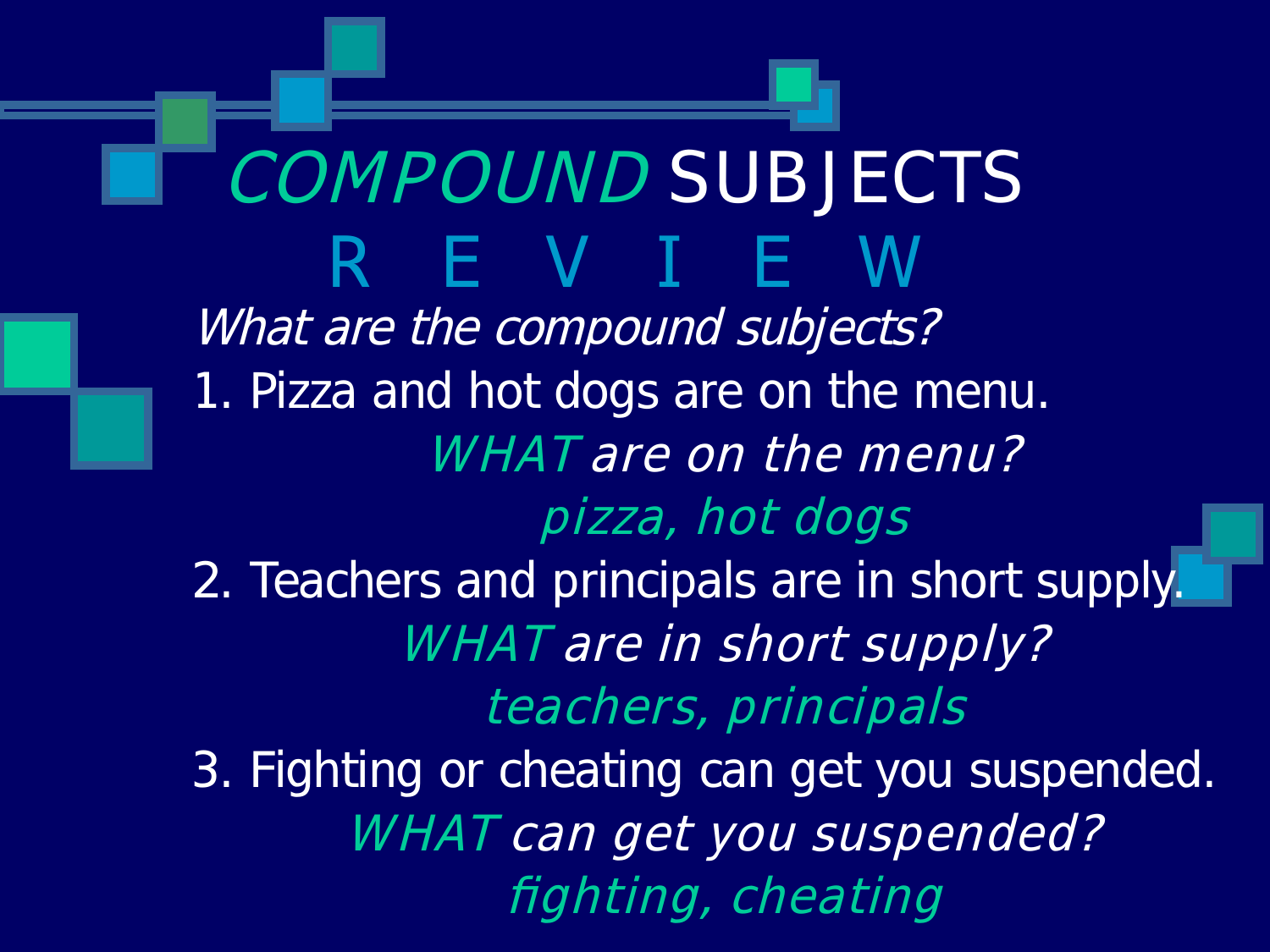

# COMPOUND SUBJECTS R   E   V   I   E   W
What are the compound subjects?
1. Pizza and hot dogs are on the menu.
WHAT are on the menu?
pizza, hot dogs
2. Teachers and principals are in short supply.
WHAT are in short supply?
teachers, principals
3. Fighting or cheating can get you suspended.
WHAT can get you suspended?
fighting, cheating